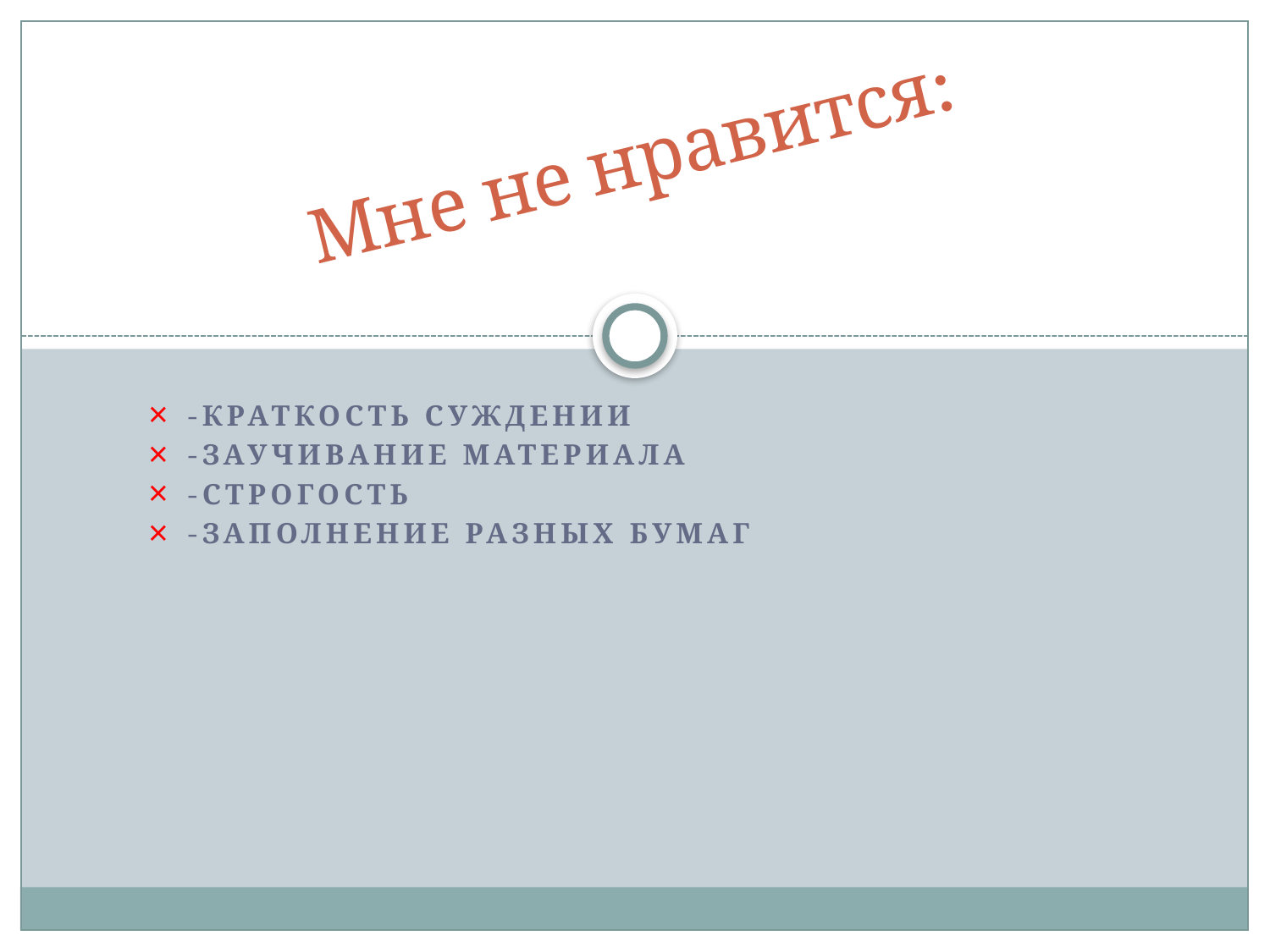

# Мне не нравится:
-Краткость суждении
-Заучивание материала
-строгость
-заполнение разных бумаг